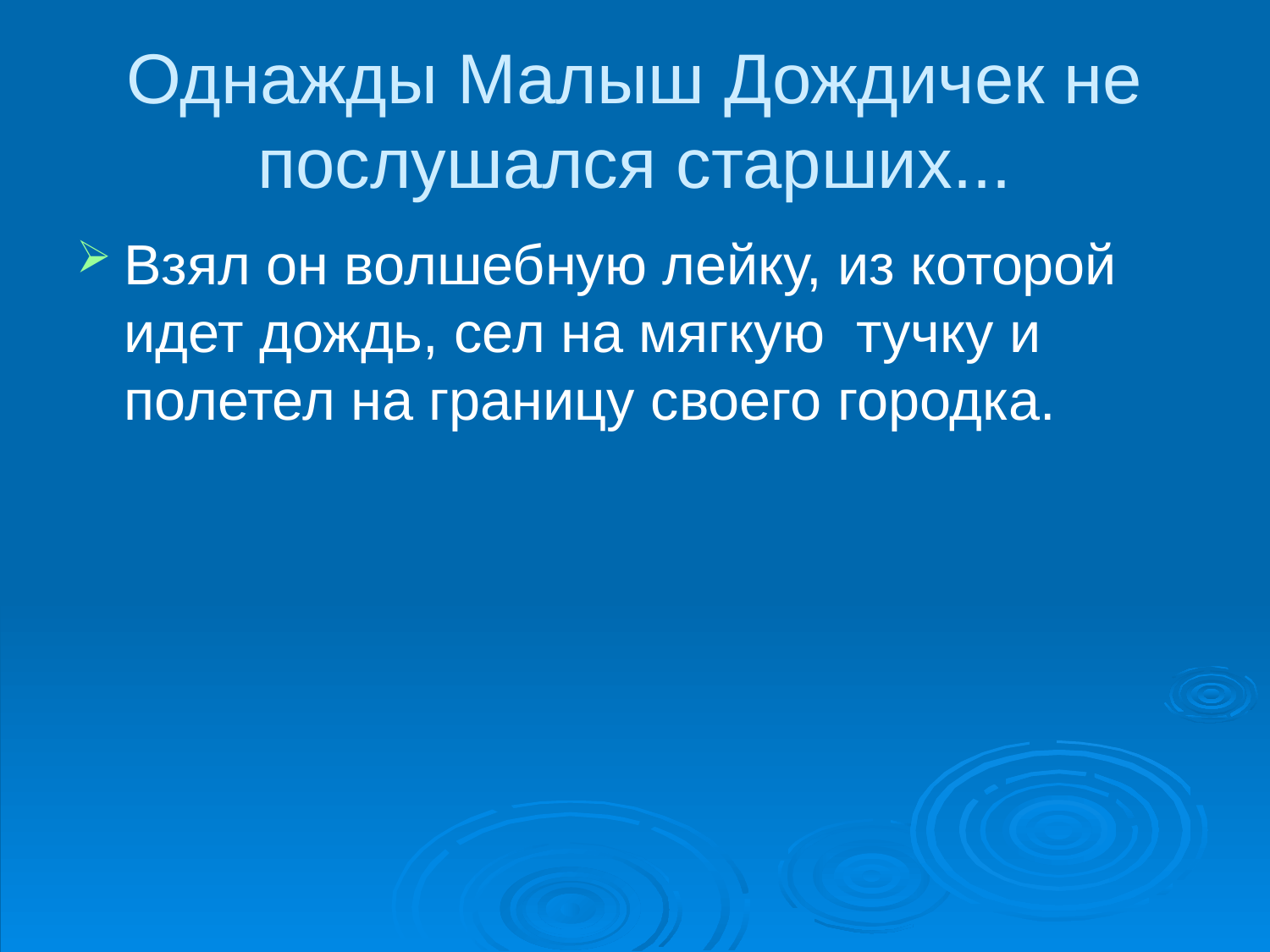

# Однажды Малыш Дождичек не послушался старших...
Взял он волшебную лейку, из которой идет дождь, сел на мягкую  тучку и полетел на границу своего городка.